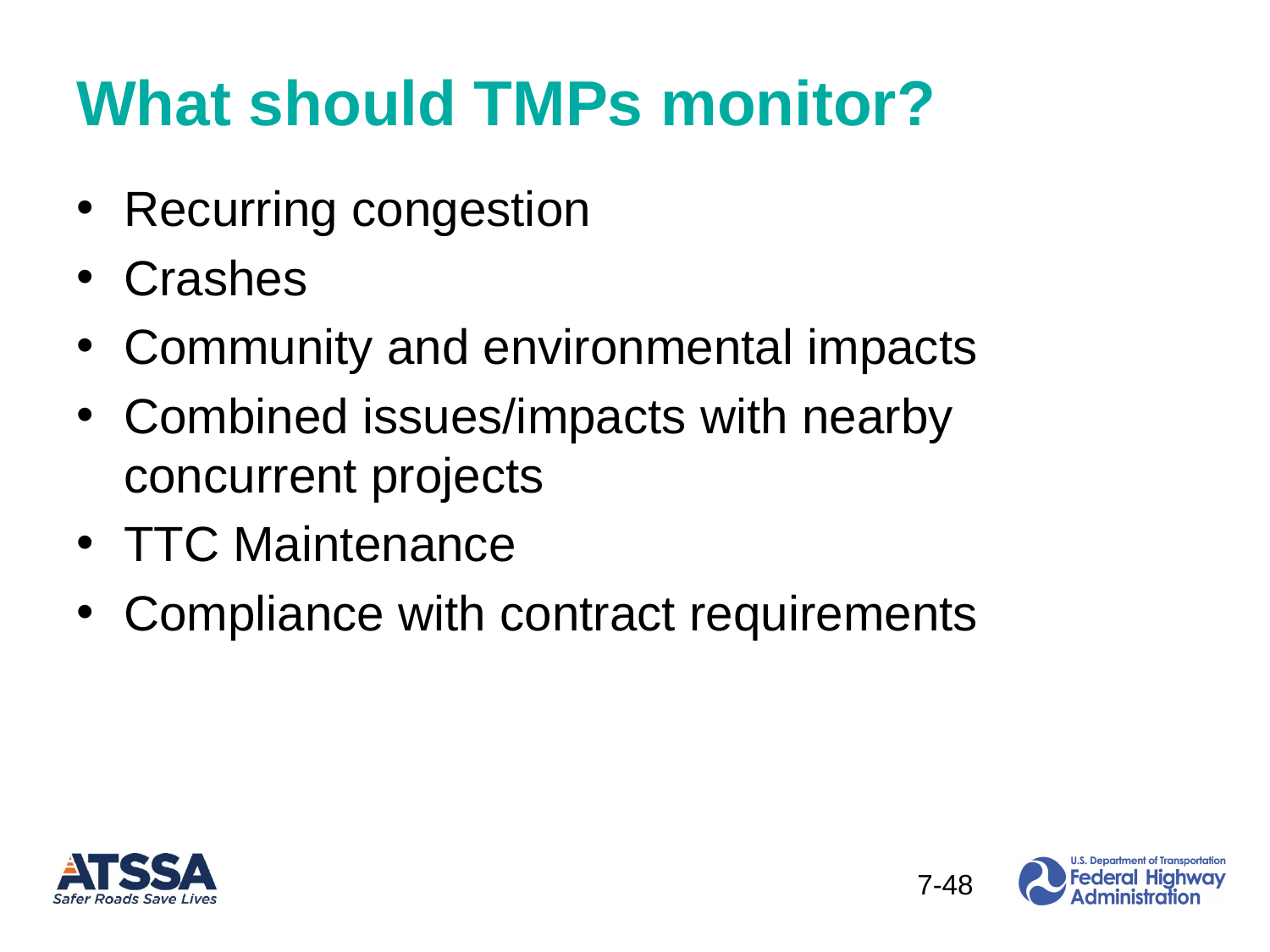

# What should TMPs monitor?
Recurring congestion
Crashes
Community and environmental impacts
Combined issues/impacts with nearby concurrent projects
TTC Maintenance
Compliance with contract requirements